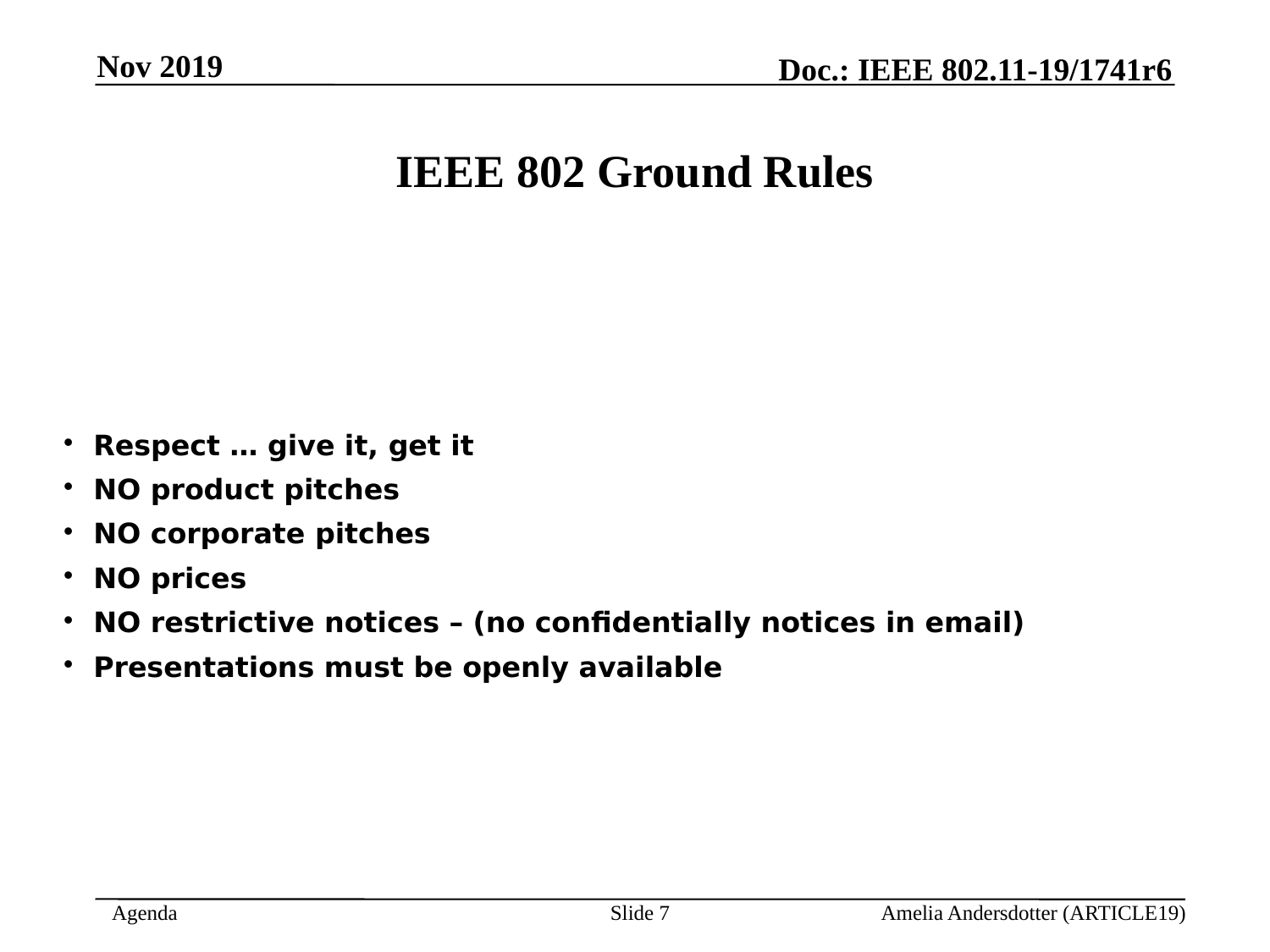

Nov 2019
IEEE 802 Ground Rules

Respect … give it, get it
NO product pitches
NO corporate pitches
NO prices
NO restrictive notices – (no confidentially notices in email)
Presentations must be openly available
Slide 7
Amelia Andersdotter (ARTICLE19)